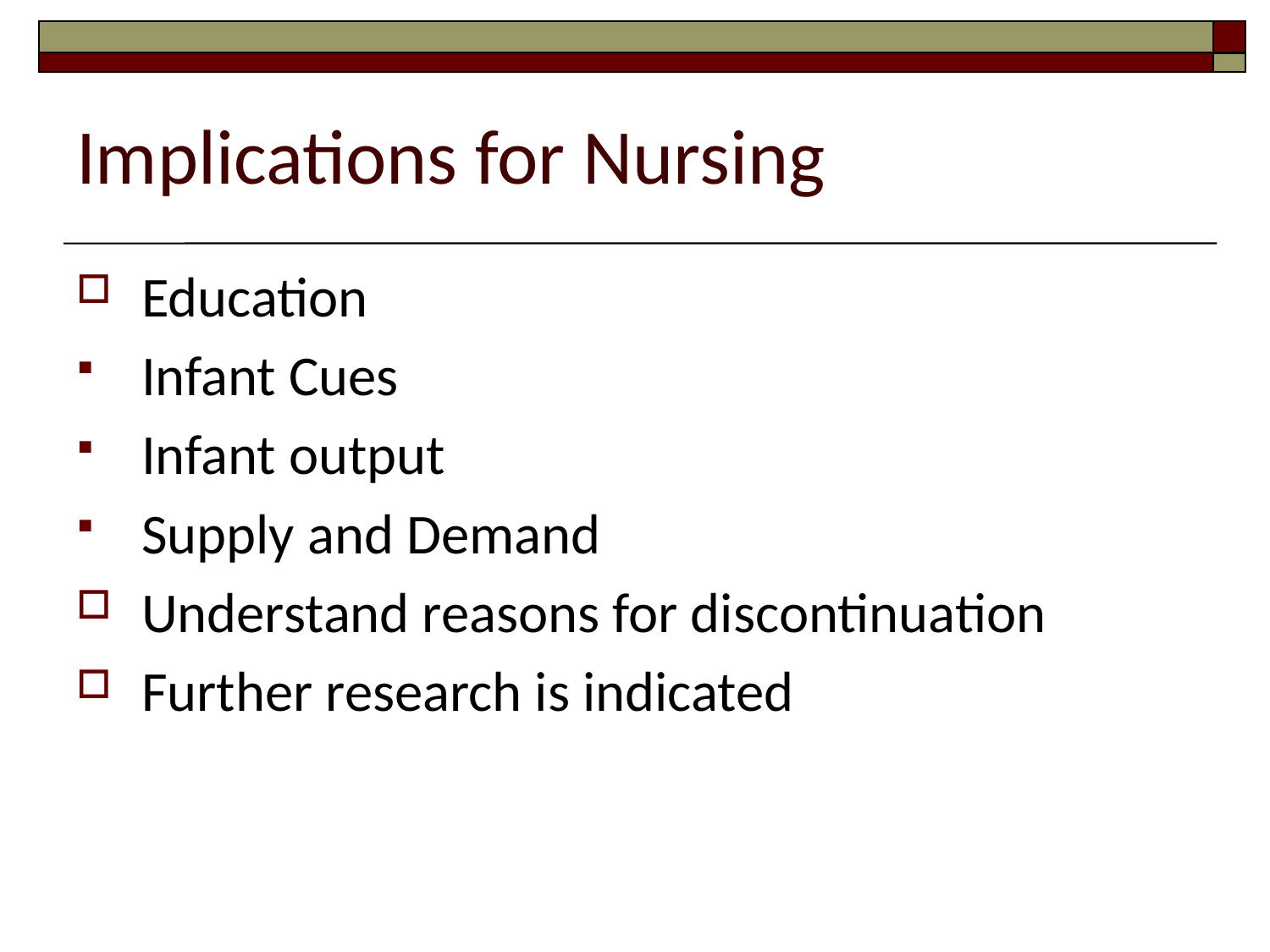

Implications for Nursing
Education
Infant Cues
Infant output
Supply and Demand
Understand reasons for discontinuation
Further research is indicated